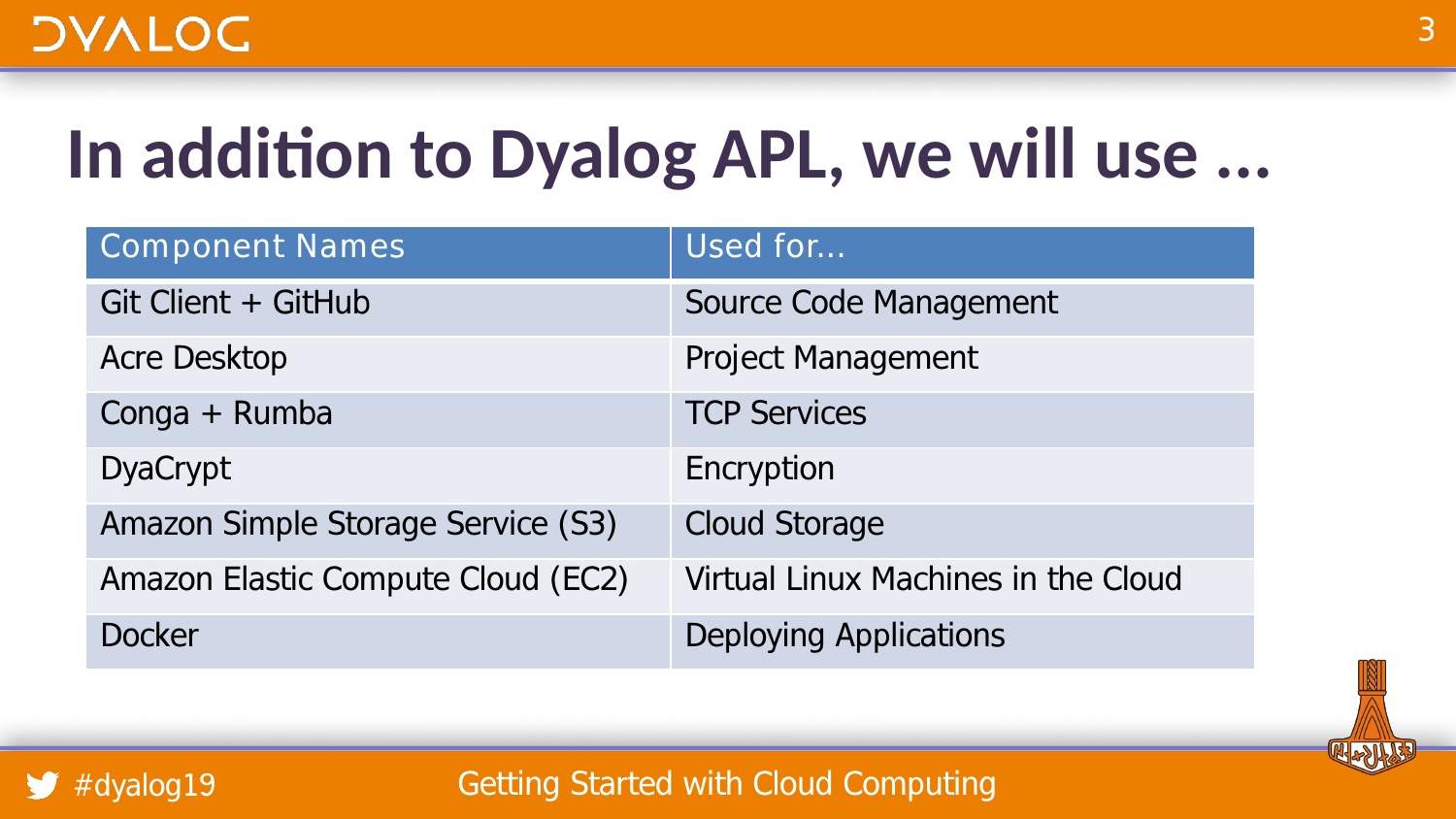

# In addition to Dyalog APL, we will use ...
| Component Names | Used for... |
| --- | --- |
| Git Client + GitHub | Source Code Management |
| Acre Desktop | Project Management |
| Conga + Rumba | TCP Services |
| DyaCrypt | Encryption |
| Amazon Simple Storage Service (S3) | Cloud Storage |
| Amazon Elastic Compute Cloud (EC2) | Virtual Linux Machines in the Cloud |
| Docker | Deploying Applications |